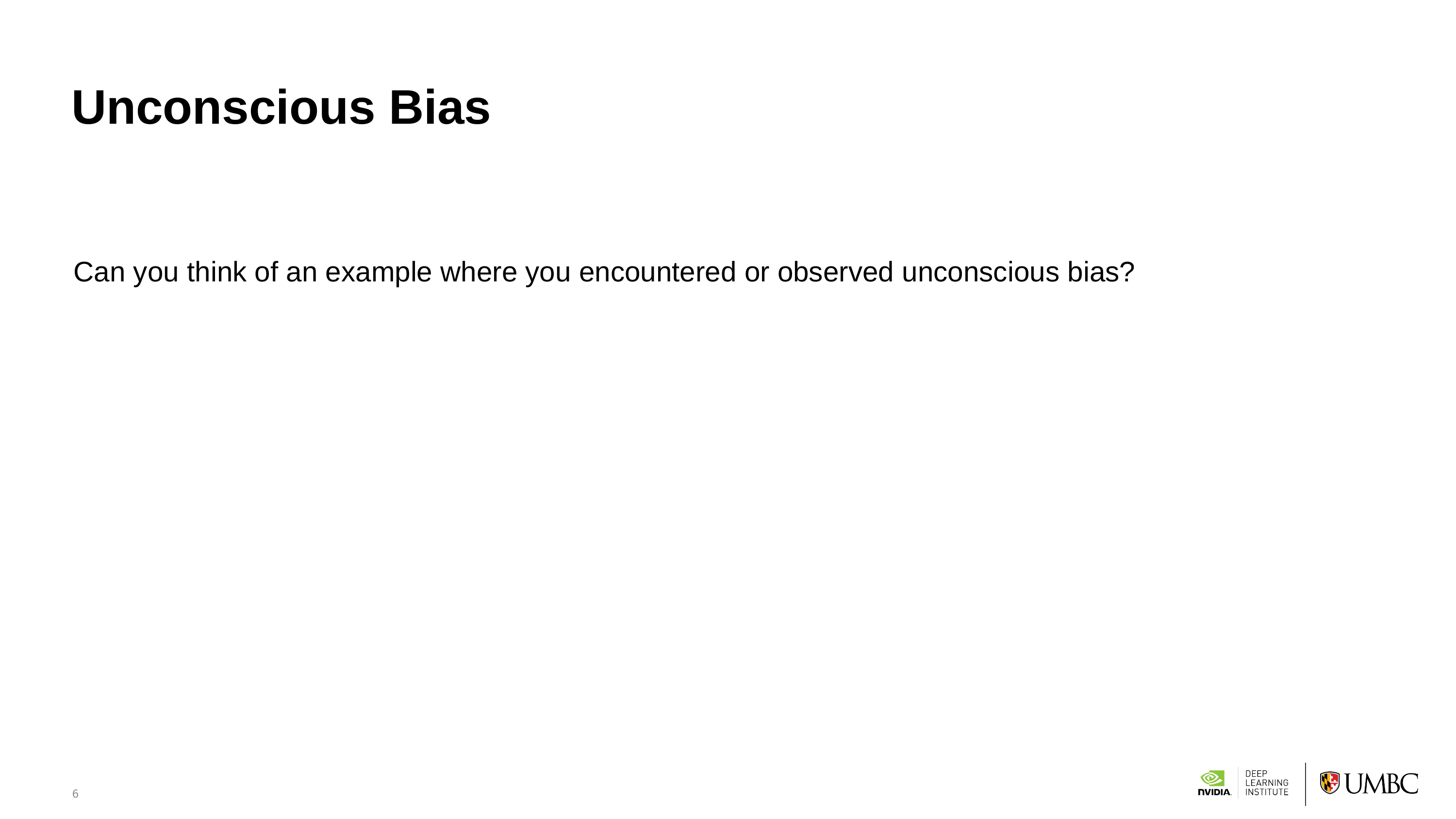

# Unconscious Bias
Can you think of an example where you encountered or observed unconscious bias?